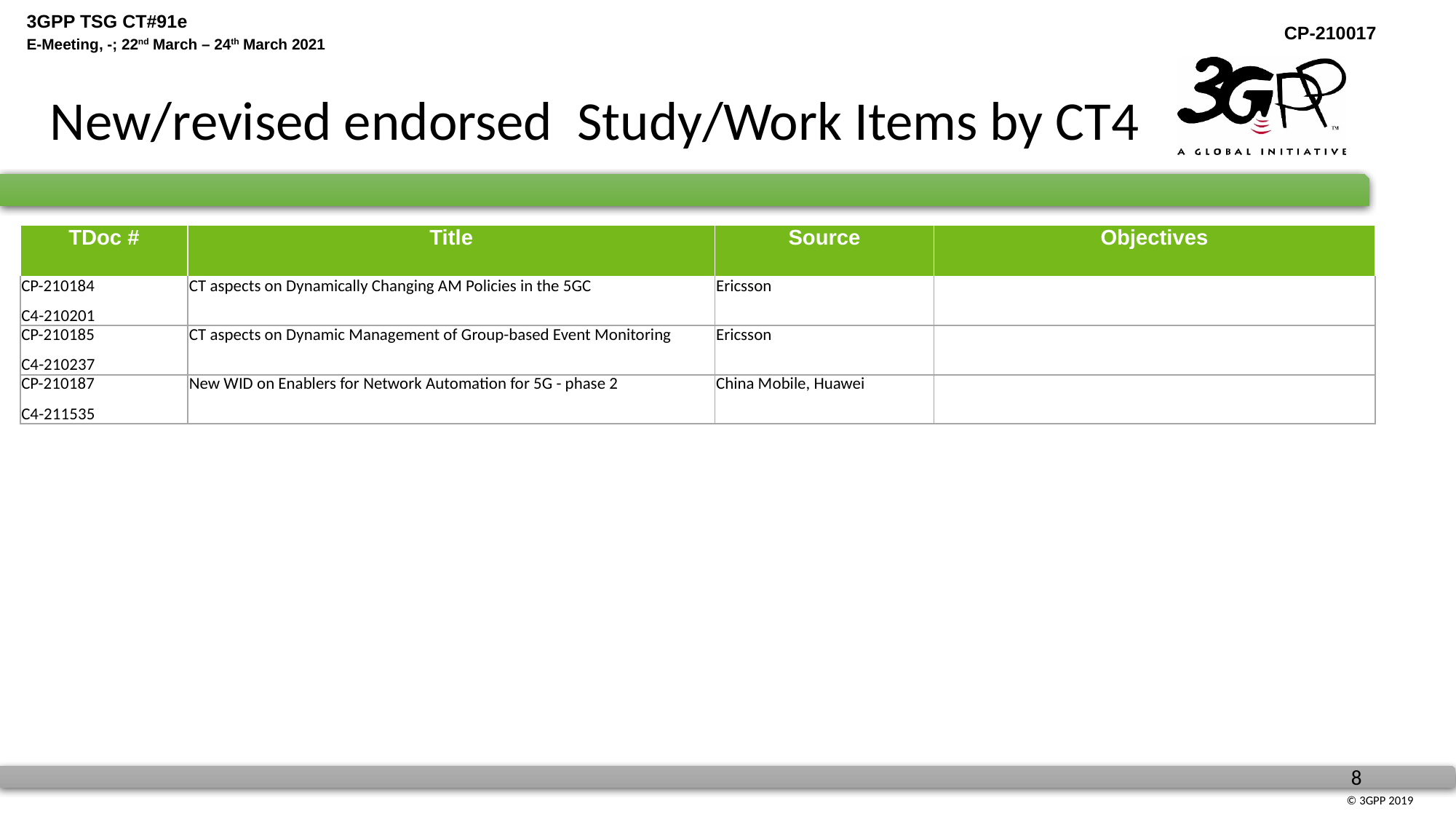

# New/revised endorsed  Study/Work Items by CT4
| TDoc # | Title | Source | Objectives |
| --- | --- | --- | --- |
| CP-210184 C4-210201 | CT aspects on Dynamically Changing AM Policies in the 5GC | Ericsson |  |
| CP-210185 C4-210237 | CT aspects on Dynamic Management of Group-based Event Monitoring | Ericsson |  |
| CP-210187 C4-211535 | New WID on Enablers for Network Automation for 5G - phase 2 | China Mobile, Huawei |  |